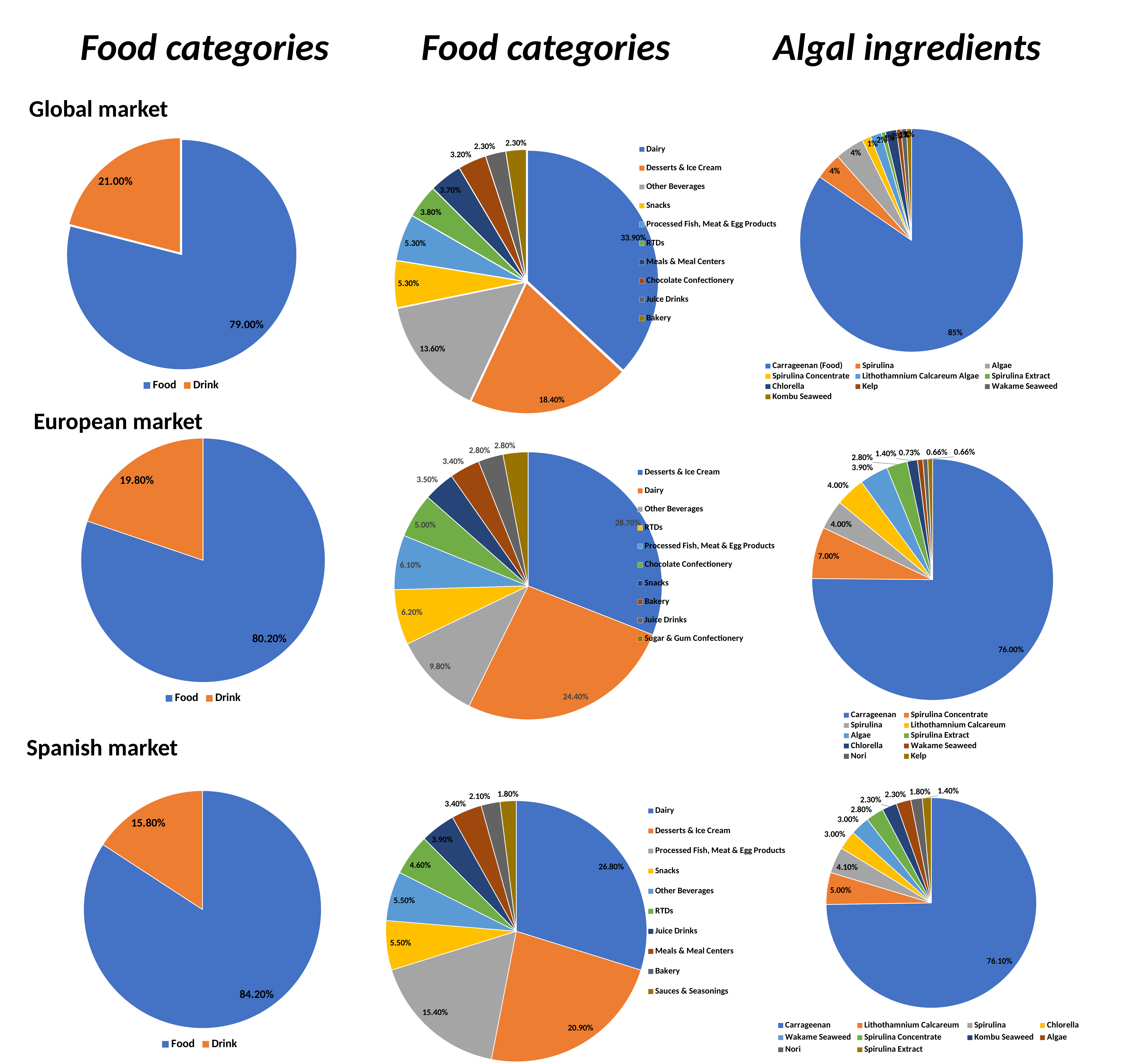

Food categories
Food categories
 Algal ingredients
Global market

### Chart

| Category |  |
|---|---|
| Carrageenan (Food) | 0.846 |
| Spirulina | 0.039 |
| Algae | 0.042 |
| Spirulina Concentrate | 0.013 |
| Lithothamnium Calcareum Algae | 0.016 |
| Spirulina Extract | 0.0061 |
| Chlorella | 0.016 |
| Kelp | 0.0066 |
| Wakame Seaweed | 0.008 |
| Kombu Seaweed | 0.0071 |

### Chart

| Category |  |
|---|---|
| Food | 0.79 |
| Drink | 0.21 |

### Chart

| Category |  |
|---|---|
| Dairy | 0.339 |
| Desserts & Ice Cream | 0.184 |
| Other Beverages | 0.136 |
| Snacks | 0.053 |
| Processed Fish, Meat & Egg Products | 0.053 |
| RTDs | 0.038 |
| Meals & Meal Centers | 0.037 |
| Chocolate Confectionery | 0.032 |
| Juice Drinks | 0.023 |
| Bakery | 0.023 |
European market

### Chart

| Category |  |
|---|---|
| Food | 0.802 |
| Drink | 0.198 |

### Chart

| Category |  |
|---|---|
| Desserts & Ice Cream | 0.287 |
| Dairy | 0.244 |
| Other Beverages | 0.098 |
| RTDs | 0.062 |
| Processed Fish, Meat & Egg Products | 0.061 |
| Chocolate Confectionery | 0.05 |
| Snacks | 0.035 |
| Bakery | 0.034 |
| Juice Drinks | 0.028 |
| Sugar & Gum Confectionery | 0.028 |

### Chart

| Category |  |
|---|---|
| Carrageenan  | 0.76 |
| Spirulina Concentrate | 0.07 |
| Spirulina | 0.04 |
| Lithothamnium Calcareum  | 0.04 |
| Algae | 0.039 |
| Spirulina Extract | 0.028 |
| Chlorella | 0.014 |
| Wakame Seaweed | 0.0073 |
| Nori | 0.0066 |
| Kelp | 0.0066 |
Spanish market

### Chart

| Category |  |
|---|---|
| Carrageenan  | 0.761 |
| Lithothamnium Calcareum  | 0.05 |
| Spirulina | 0.041 |
| Chlorella | 0.03 |
| Wakame Seaweed | 0.03 |
| Spirulina Concentrate | 0.028 |
| Kombu Seaweed | 0.023 |
| Algae | 0.023 |
| Nori | 0.018 |
| Spirulina Extract | 0.014 |

### Chart

| Category |  |
|---|---|
| Food | 0.842 |
| Drink | 0.158 |

### Chart

| Category |  |
|---|---|
| Dairy | 0.268 |
| Desserts & Ice Cream | 0.209 |
| Processed Fish, Meat & Egg Products | 0.154 |
| Snacks | 0.055 |
| Other Beverages | 0.055 |
| RTDs | 0.046 |
| Juice Drinks | 0.039 |
| Meals & Meal Centers | 0.034 |
| Bakery | 0.021 |
| Sauces & Seasonings | 0.018 |